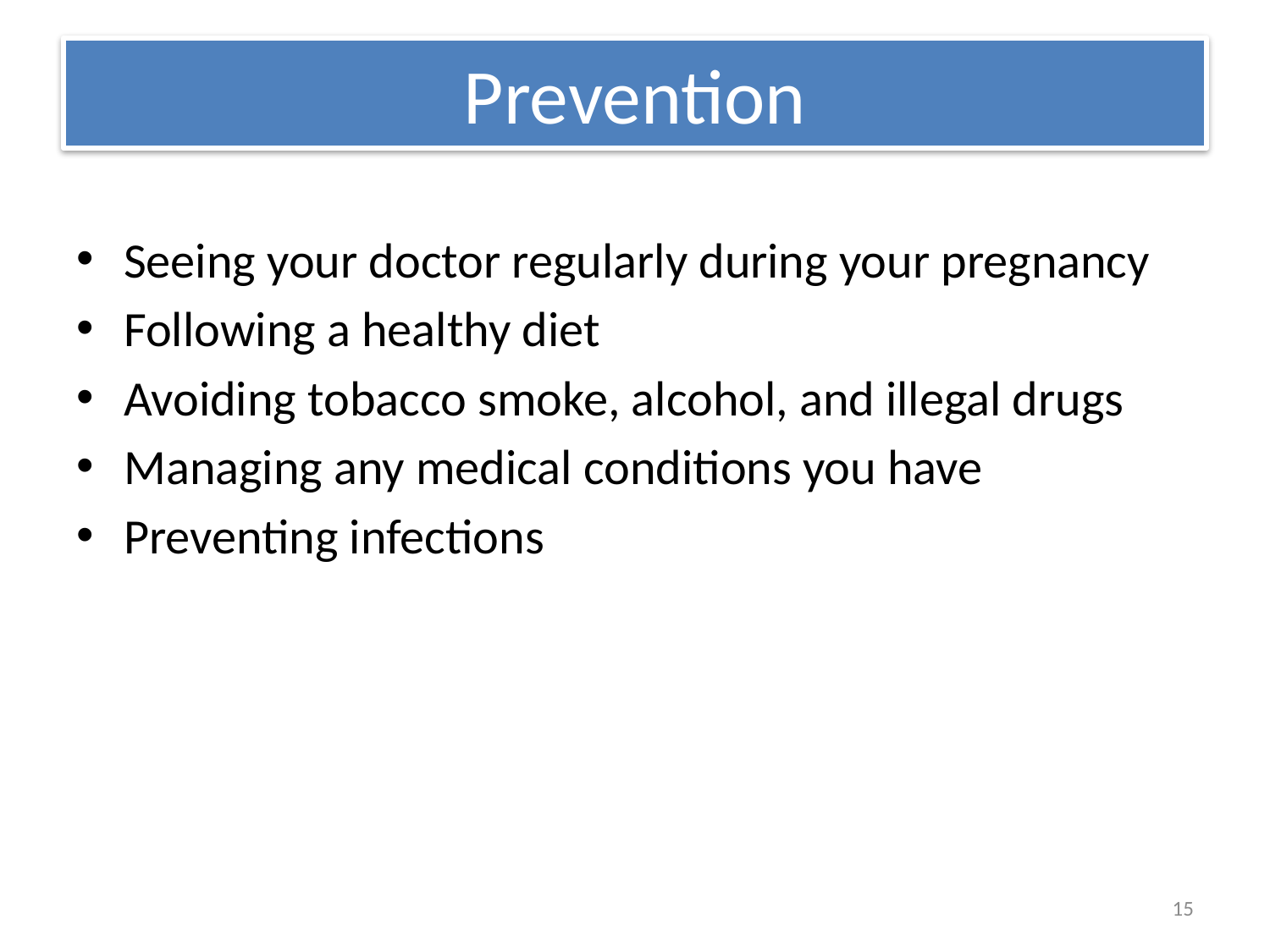

# Prevention
Seeing your doctor regularly during your pregnancy
Following a healthy diet
Avoiding tobacco smoke, alcohol, and illegal drugs
Managing any medical conditions you have
Preventing infections

15